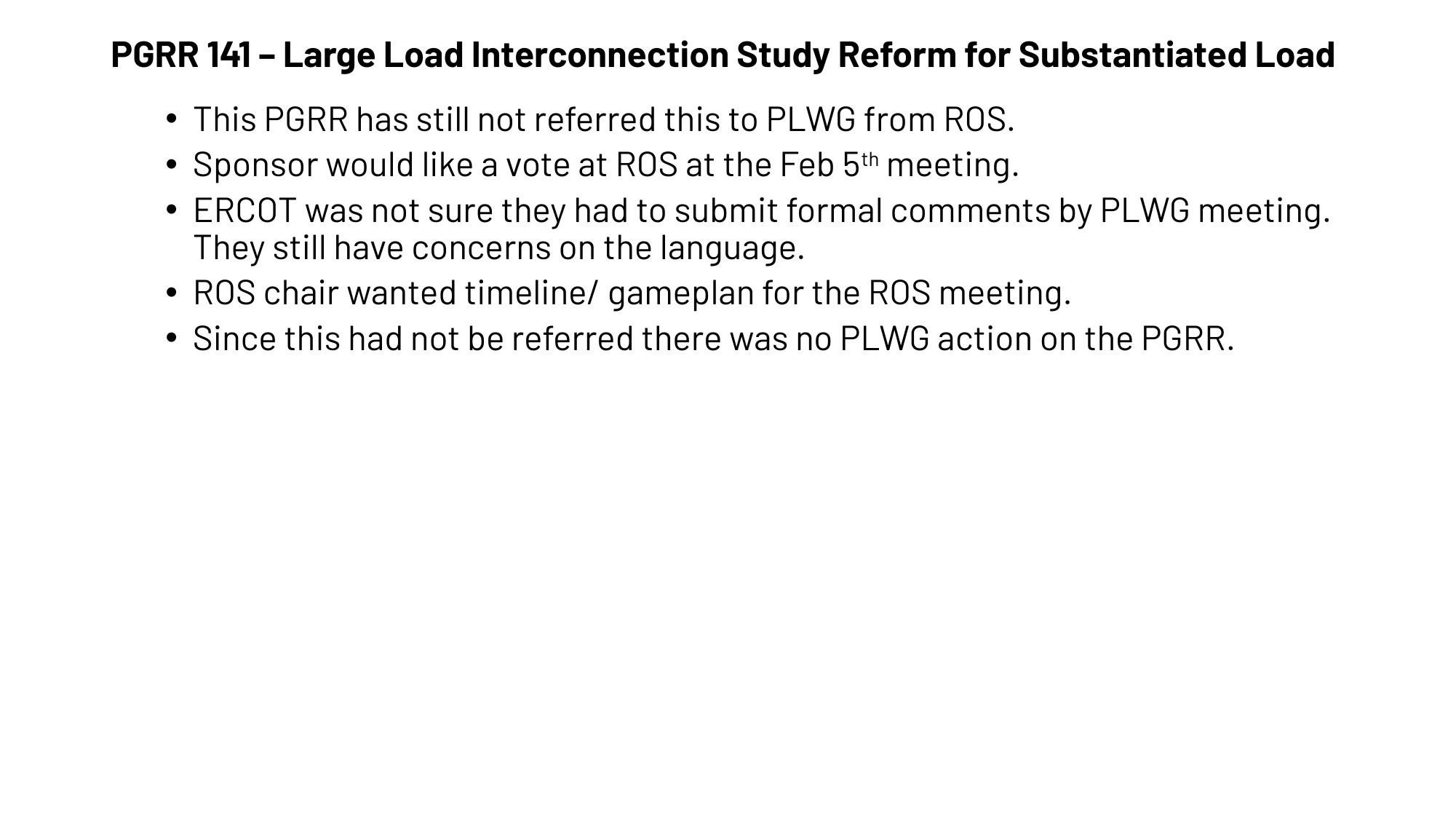

PGRR 141 – Large Load Interconnection Study Reform for Substantiated Load
This PGRR has still not referred this to PLWG from ROS.
Sponsor would like a vote at ROS at the Feb 5th meeting.
ERCOT was not sure they had to submit formal comments by PLWG meeting. They still have concerns on the language.
ROS chair wanted timeline/ gameplan for the ROS meeting.
Since this had not be referred there was no PLWG action on the PGRR.